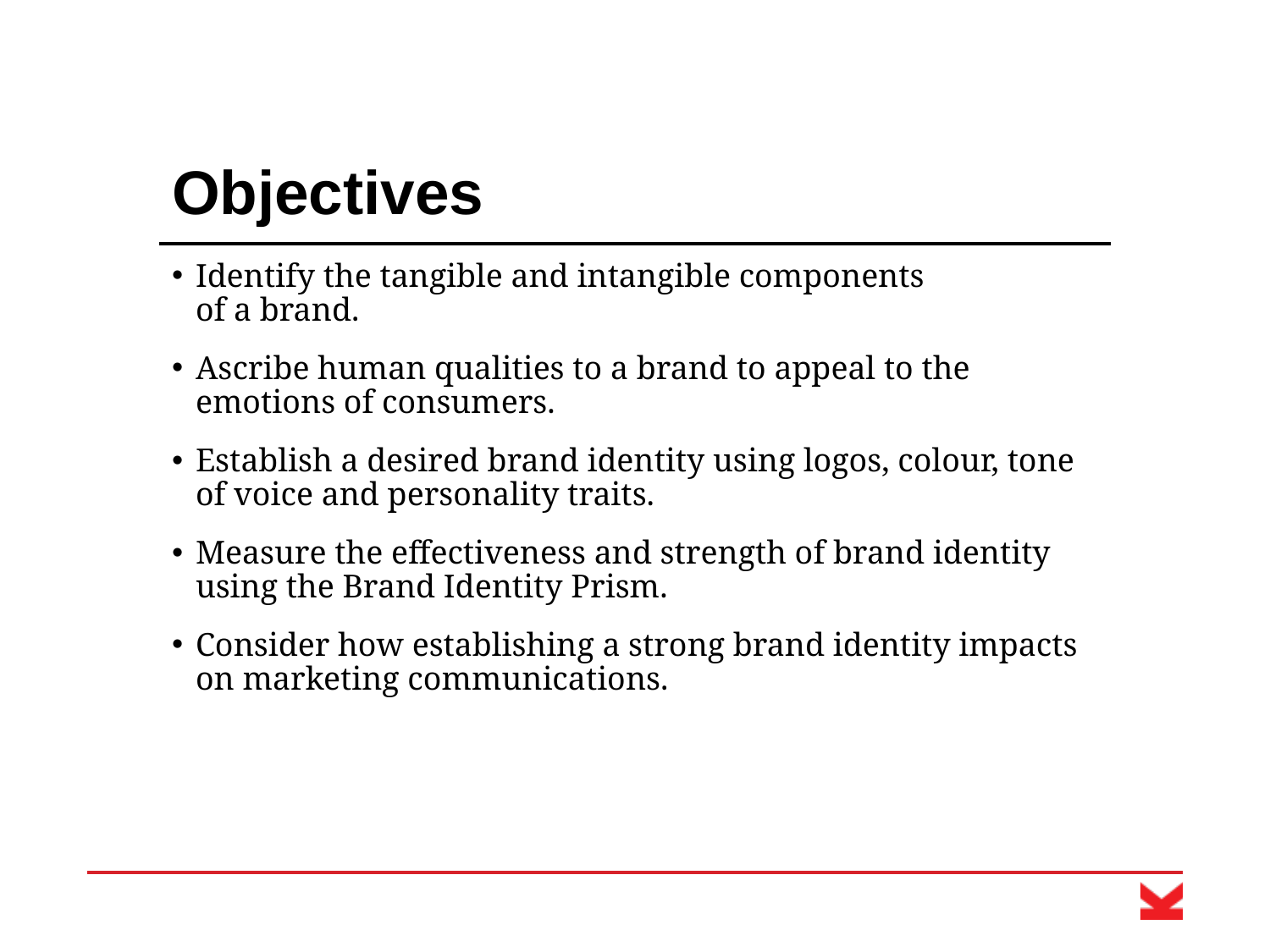

# Objectives
Identify the tangible and intangible components
of a brand.
Ascribe human qualities to a brand to appeal to the emotions of consumers.
Establish a desired brand identity using logos, colour, tone of voice and personality traits.
Measure the effectiveness and strength of brand identity using the Brand Identity Prism.
Consider how establishing a strong brand identity impacts on marketing communications.